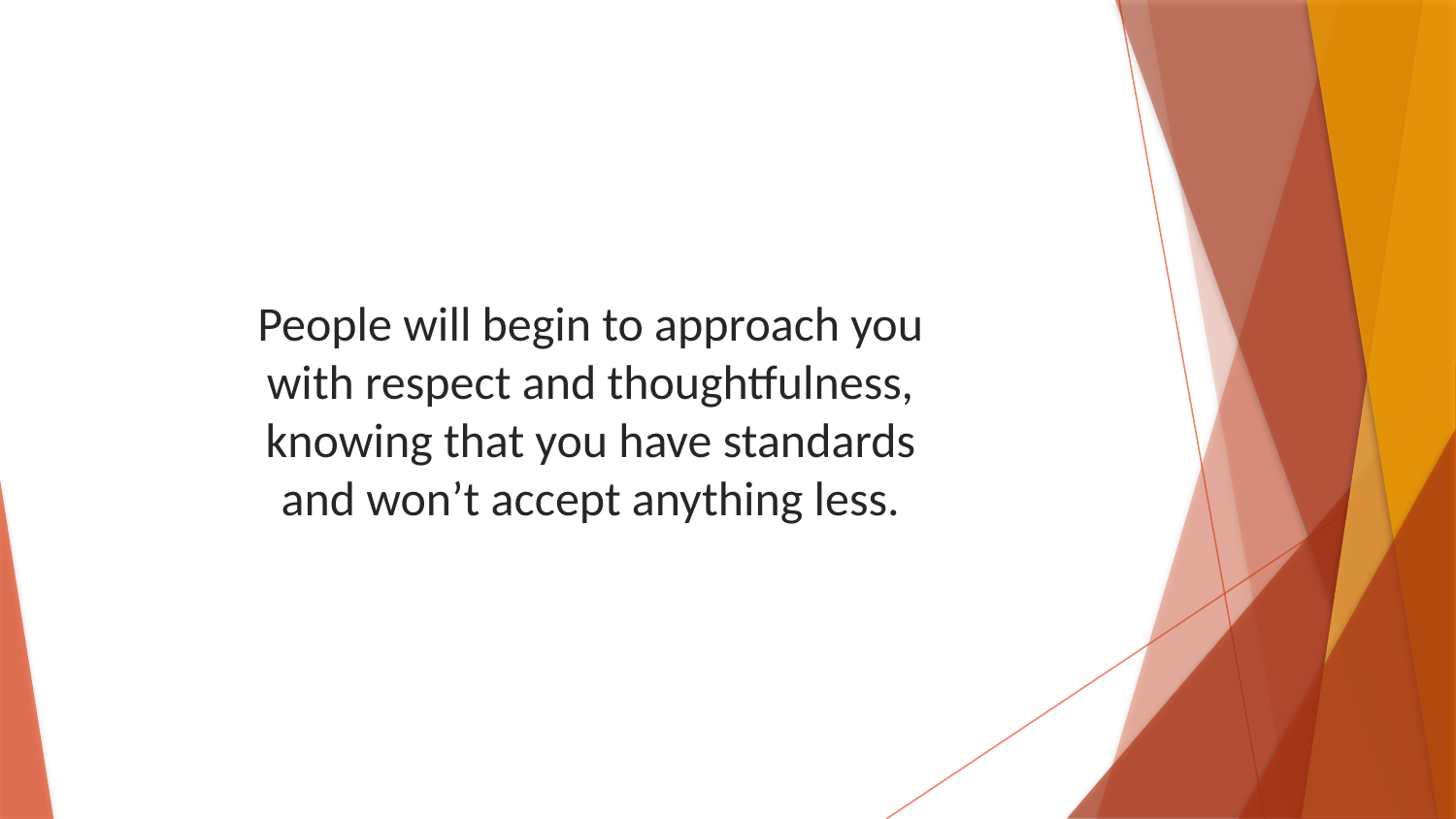

People will begin to approach you with respect and thoughtfulness, knowing that you have standards and won’t accept anything less.